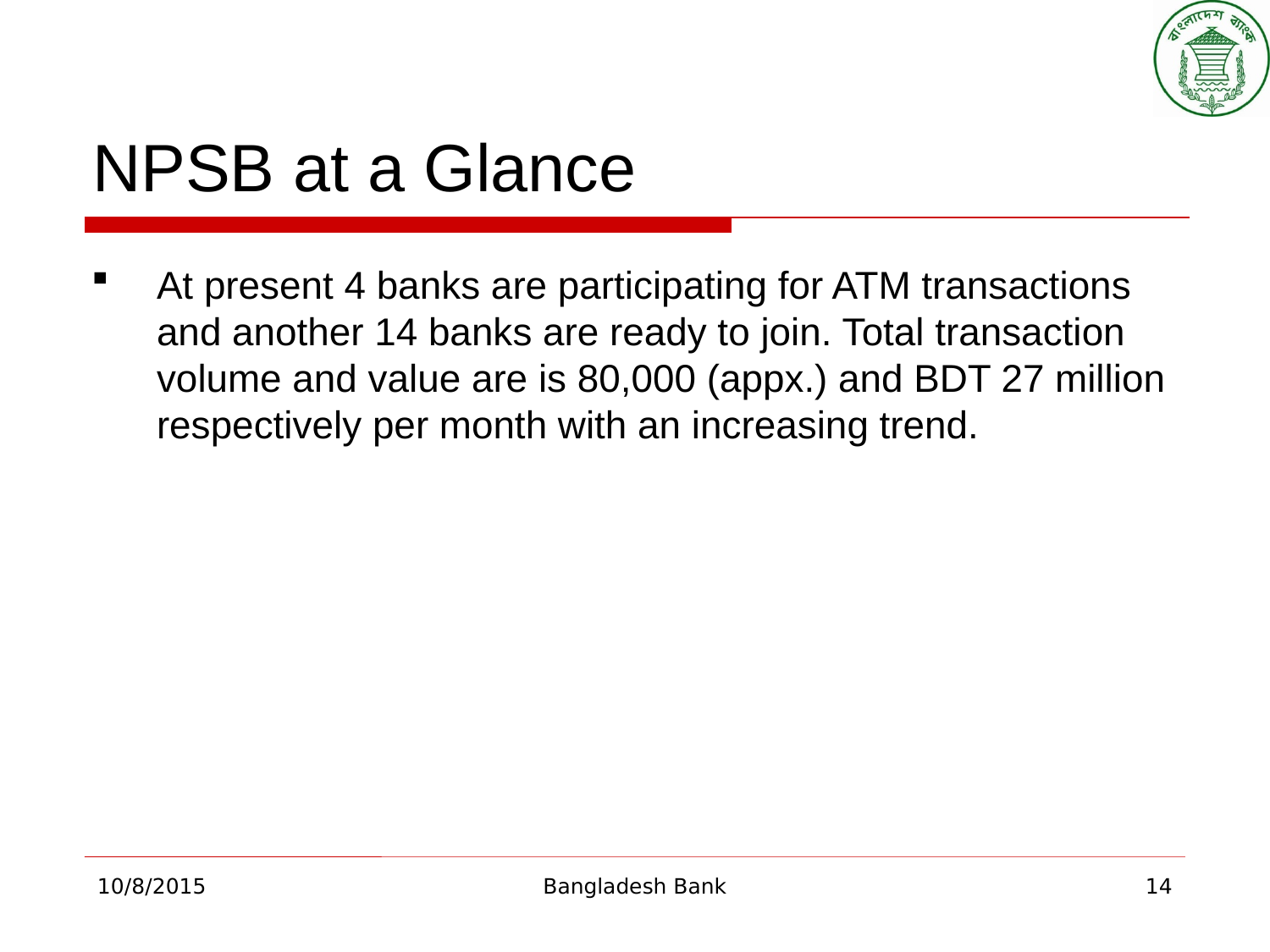

# NPSB at a Glance
At present 4 banks are participating for ATM transactions and another 14 banks are ready to join. Total transaction volume and value are is 80,000 (appx.) and BDT 27 million respectively per month with an increasing trend.
10/8/2015
Bangladesh Bank
14